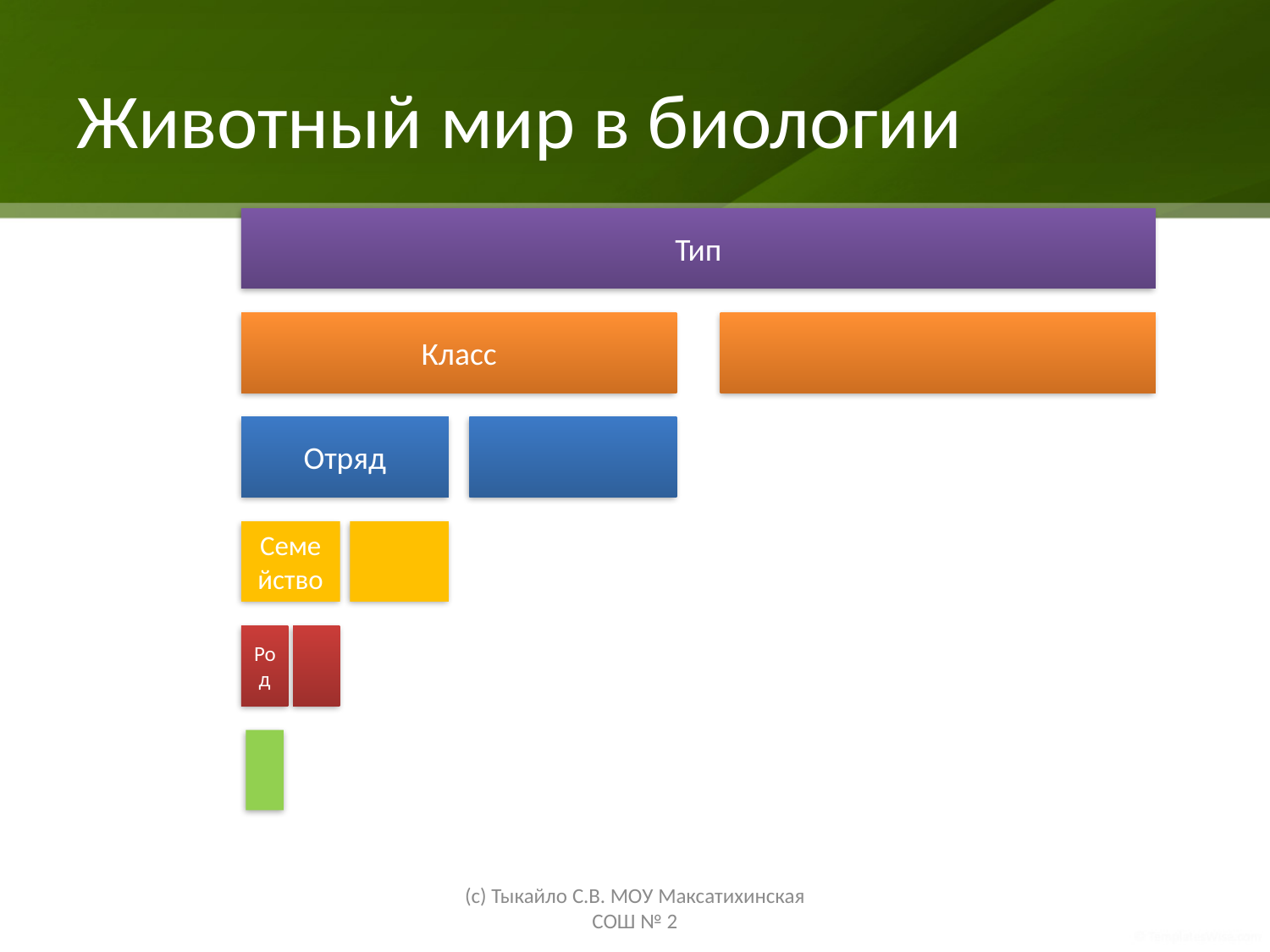

# Животный мир в биологии
Тип
Класс
Отряд
Семейство
Род
(с) Тыкайло С.В. МОУ Максатихинская СОШ № 2